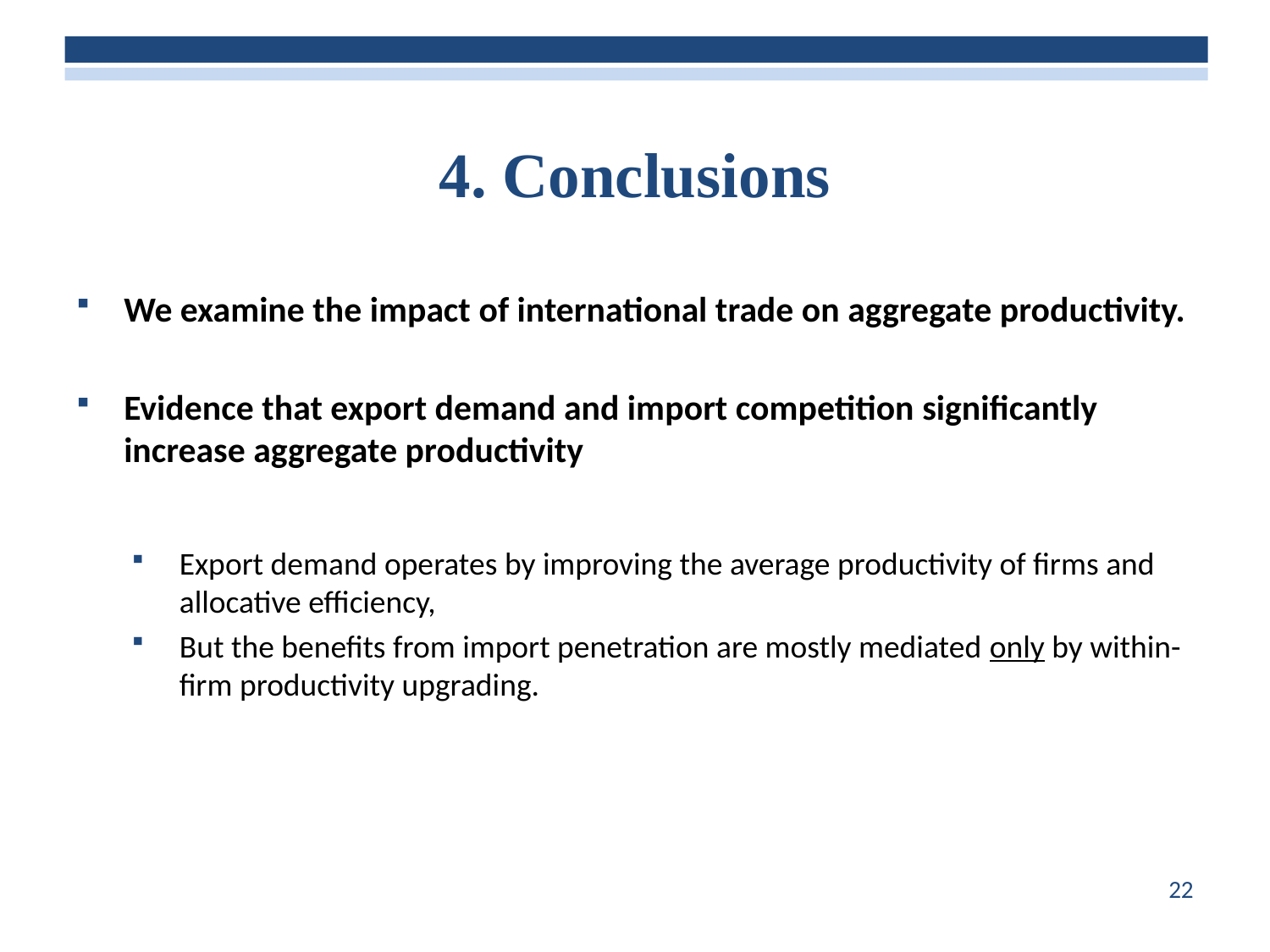

# 4. Conclusions

We examine the impact of international trade on aggregate productivity.

Evidence that export demand and import competition significantly increase aggregate productivity

Export demand operates by improving the average productivity of firms and allocative efficiency,
But the benefits from import penetration are mostly mediated only by within-firm productivity upgrading.

22